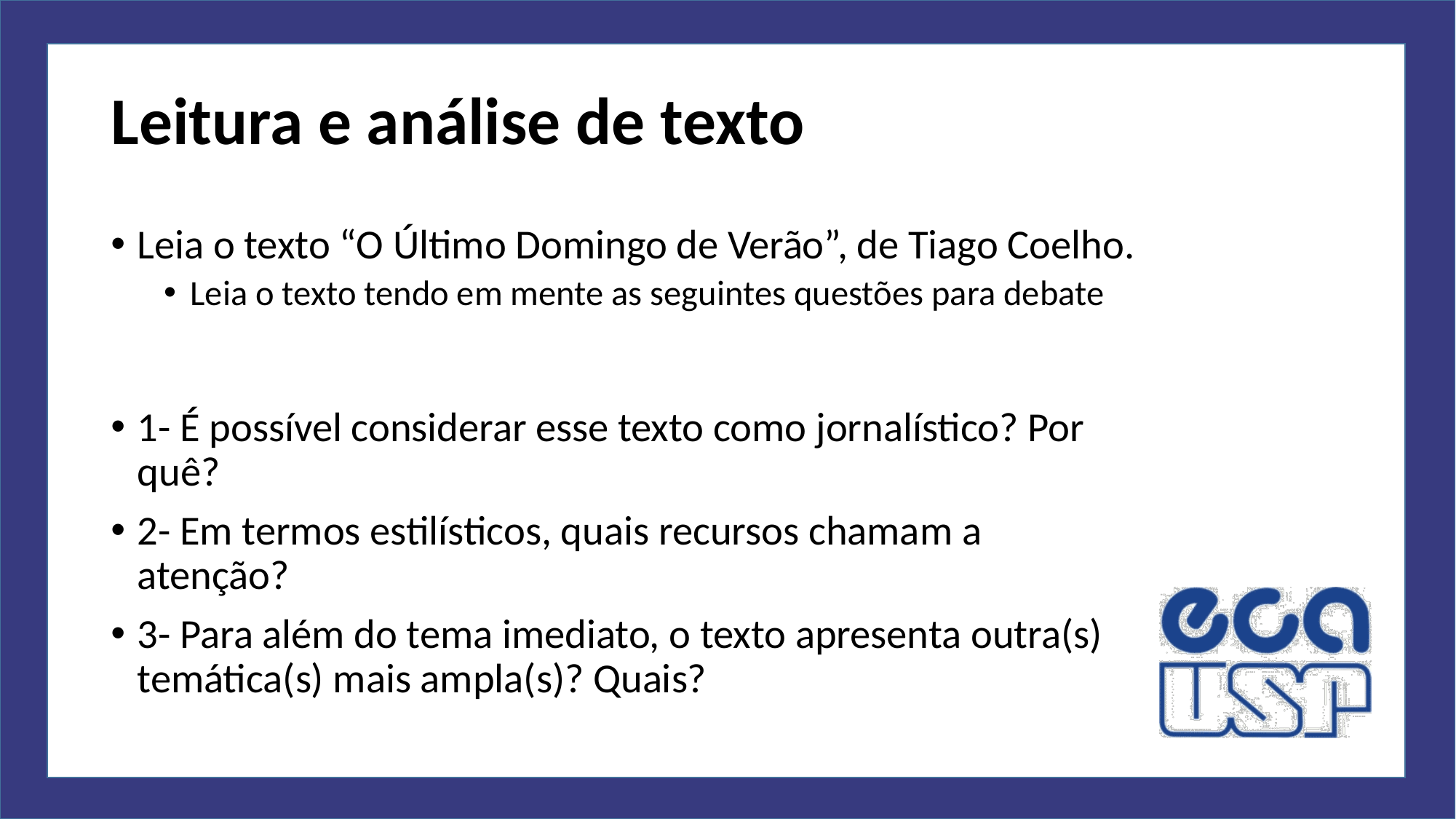

# Leitura e análise de texto
Leia o texto “O Último Domingo de Verão”, de Tiago Coelho.
Leia o texto tendo em mente as seguintes questões para debate

1- É possível considerar esse texto como jornalístico? Por quê?
2- Em termos estilísticos, quais recursos chamam a atenção?
3- Para além do tema imediato, o texto apresenta outra(s) temática(s) mais ampla(s)? Quais?